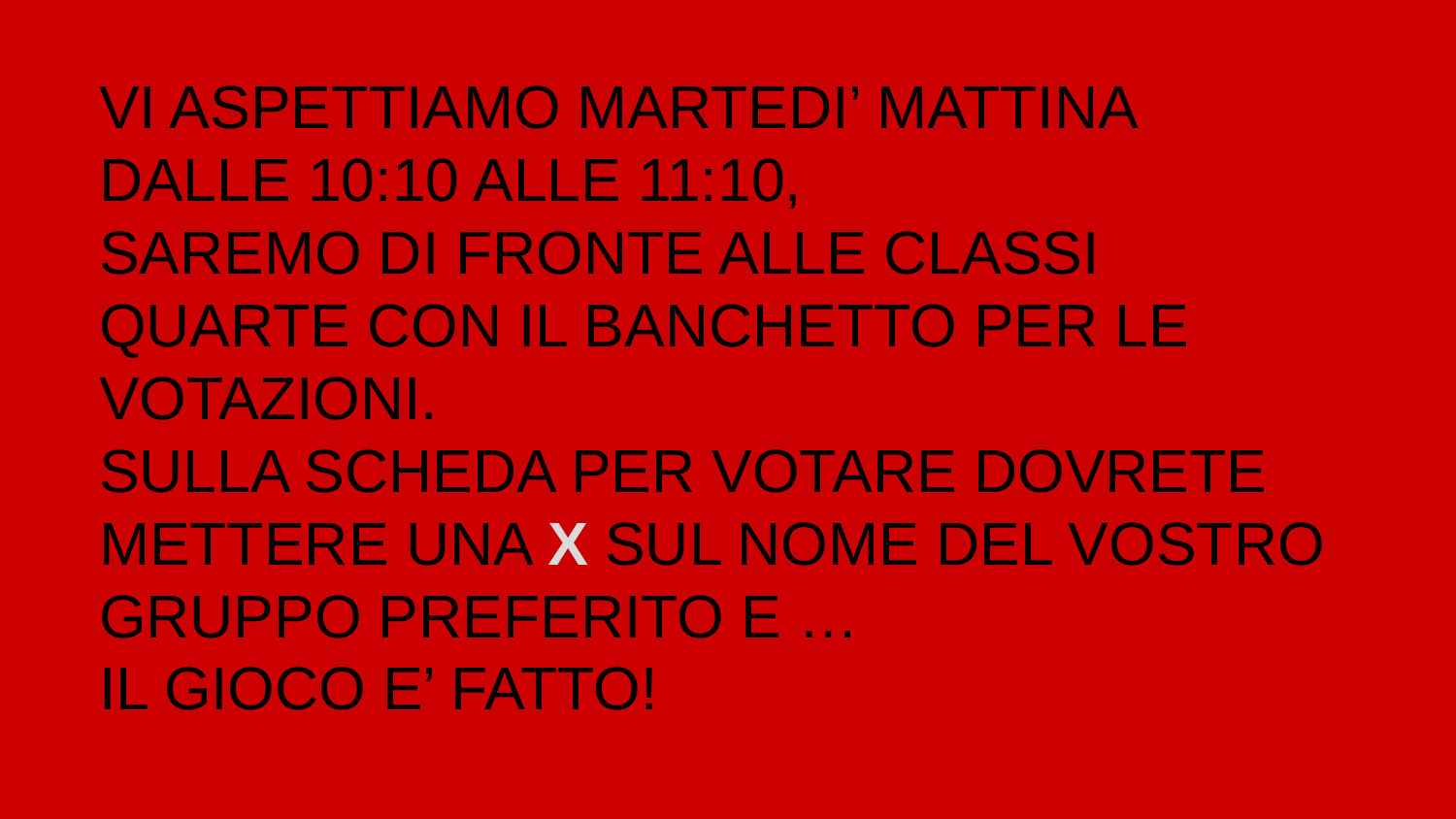

VI ASPETTIAMO MARTEDI’ MATTINA
DALLE 10:10 ALLE 11:10,
SAREMO DI FRONTE ALLE CLASSI QUARTE CON IL BANCHETTO PER LE VOTAZIONI.
SULLA SCHEDA PER VOTARE DOVRETE METTERE UNA X SUL NOME DEL VOSTRO GRUPPO PREFERITO E …
IL GIOCO E’ FATTO!